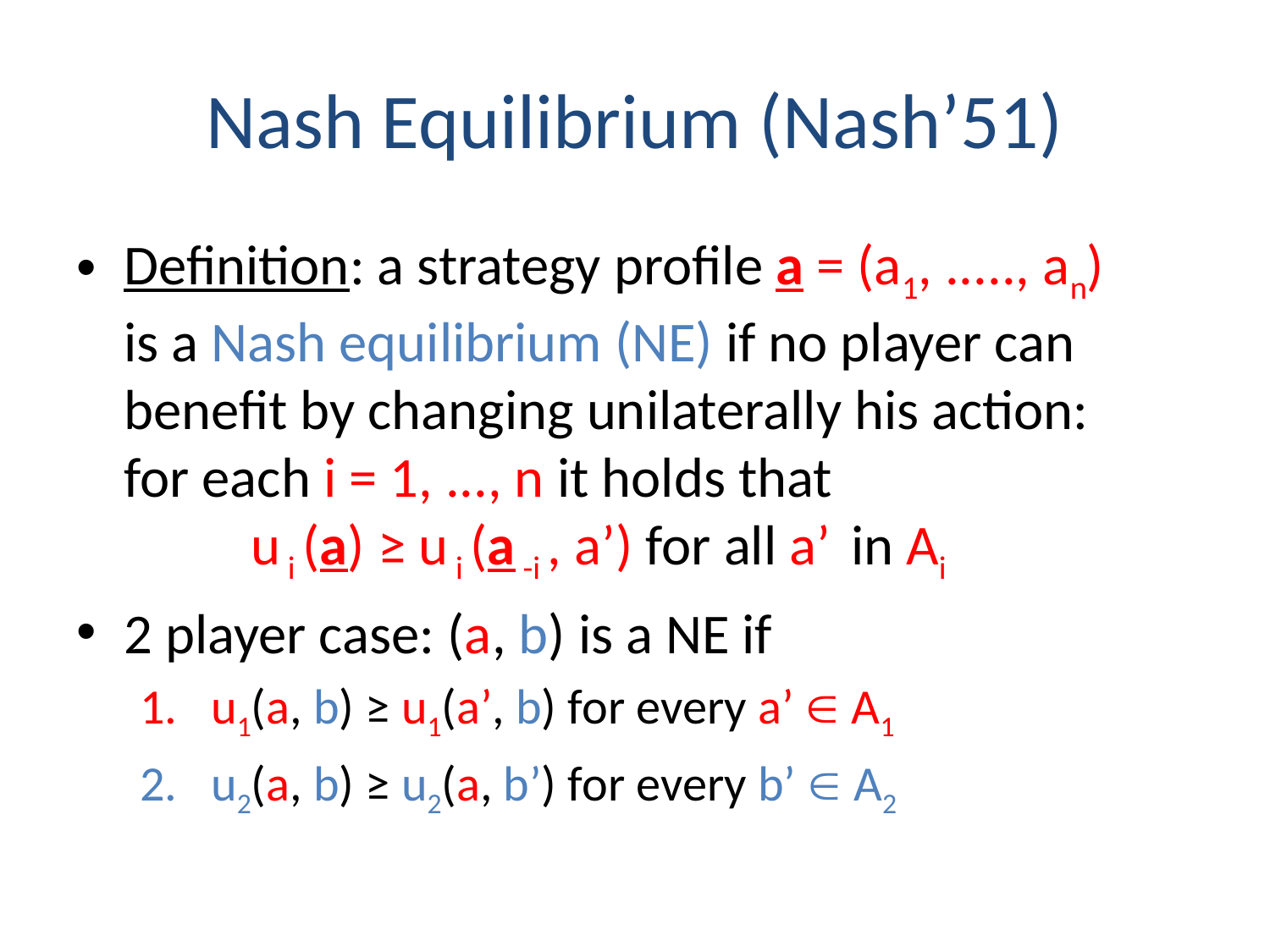

# Nash Equilibrium (Nash’51)
Definition: a strategy profile a = (a1, ....., an)
is a Nash equilibrium (NE) if no player can benefit by changing unilaterally his action:
for each i = 1, ..., n it holds that
	u i (a) ≥ u i (a -i , a’) for all a’  in Ai
2 player case: (a, b) is a NE if
u1(a, b) ≥ u1(a’, b) for every a’ ∈ A1
u2(a, b) ≥ u2(a, b’) for every b’ ∈ A2